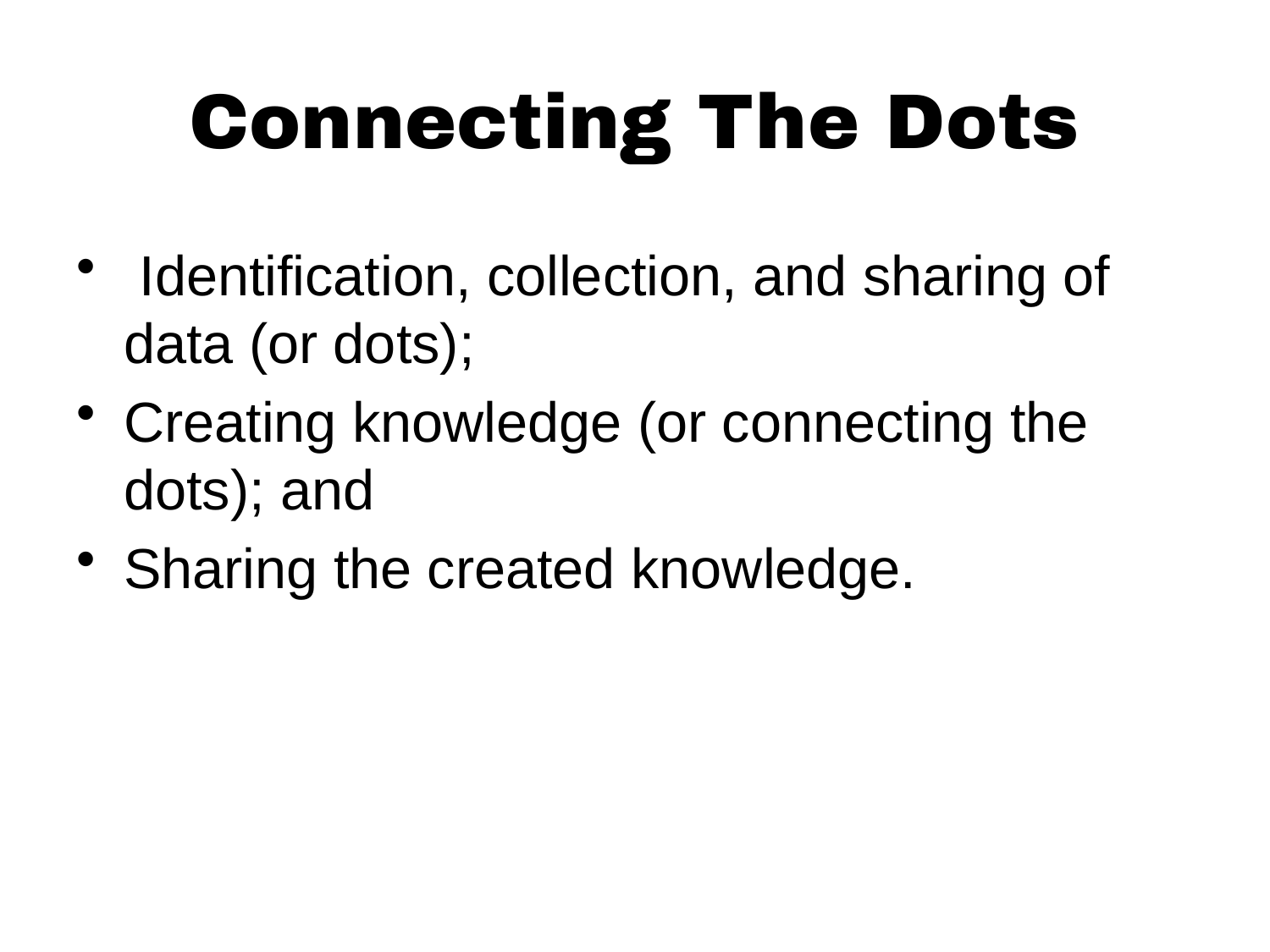

# Connecting The Dots
 Identification, collection, and sharing of data (or dots);
Creating knowledge (or connecting the dots); and
Sharing the created knowledge.